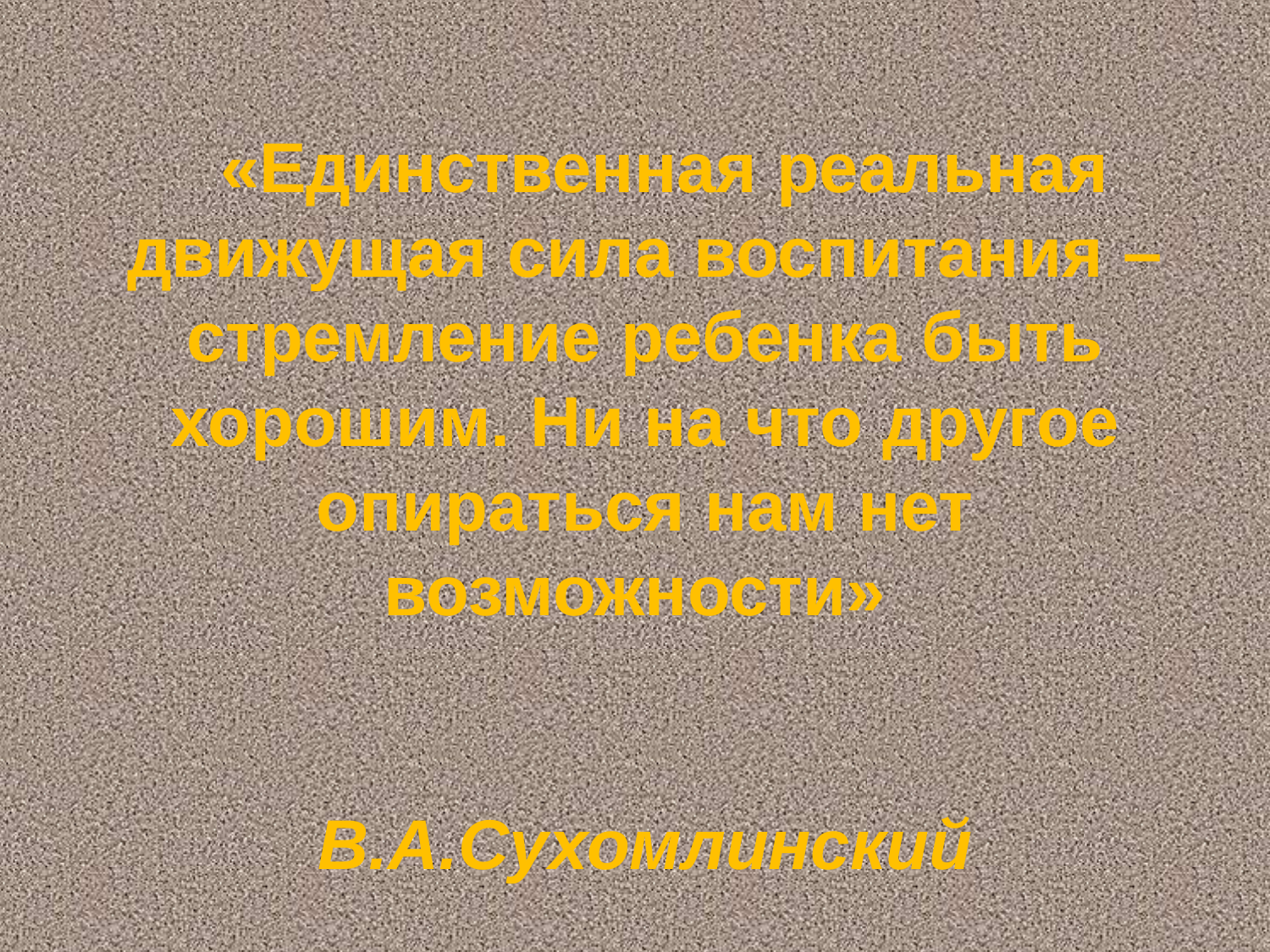

«Единственная реальная движущая сила воспитания – стремление ребенка быть хорошим. Ни на что другое опираться нам нет возможности»

                                        В.А.Сухомлинский